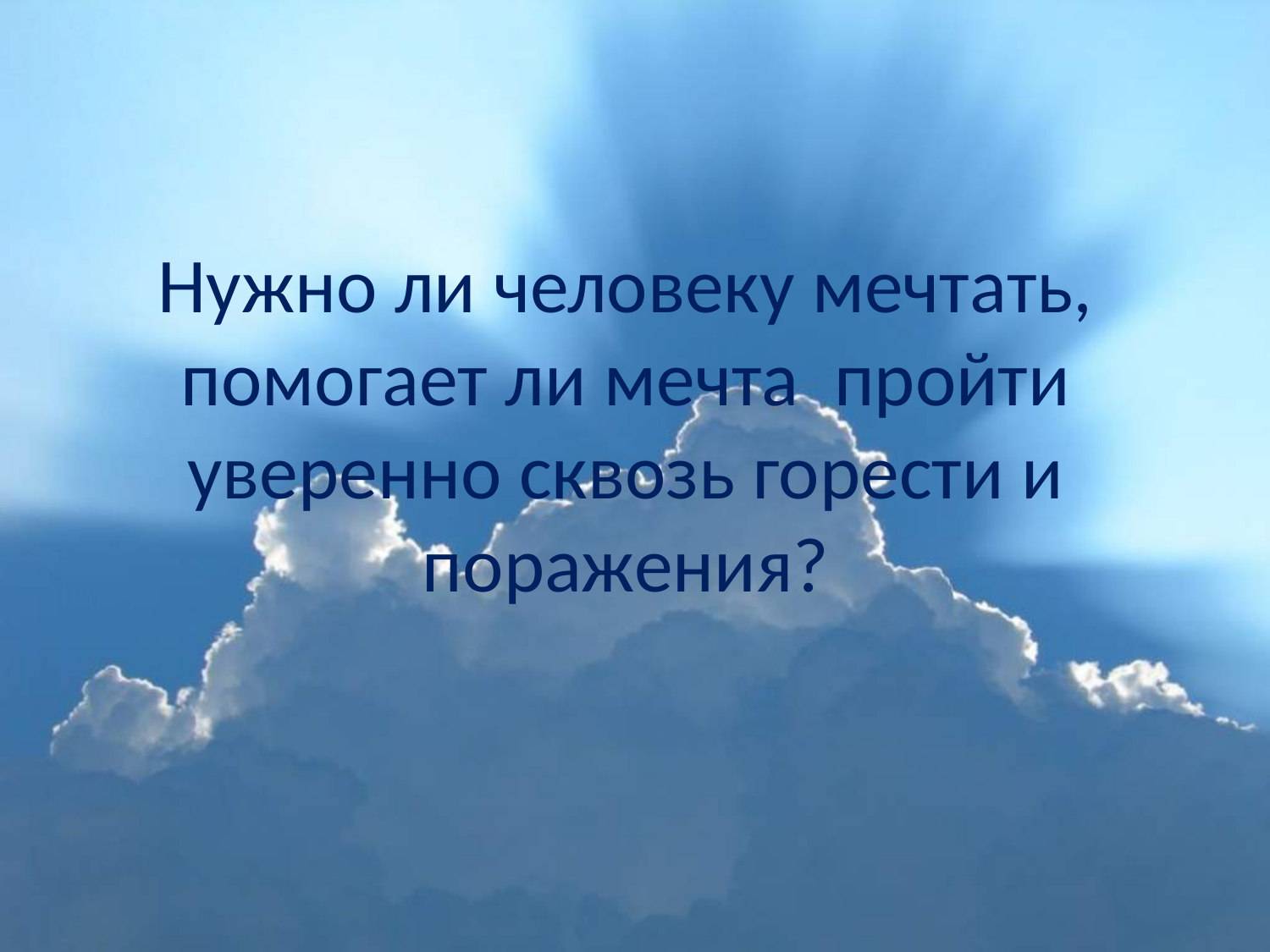

# Нужно ли человеку мечтать, помогает ли мечта  пройти уверенно сквозь горести и поражения?